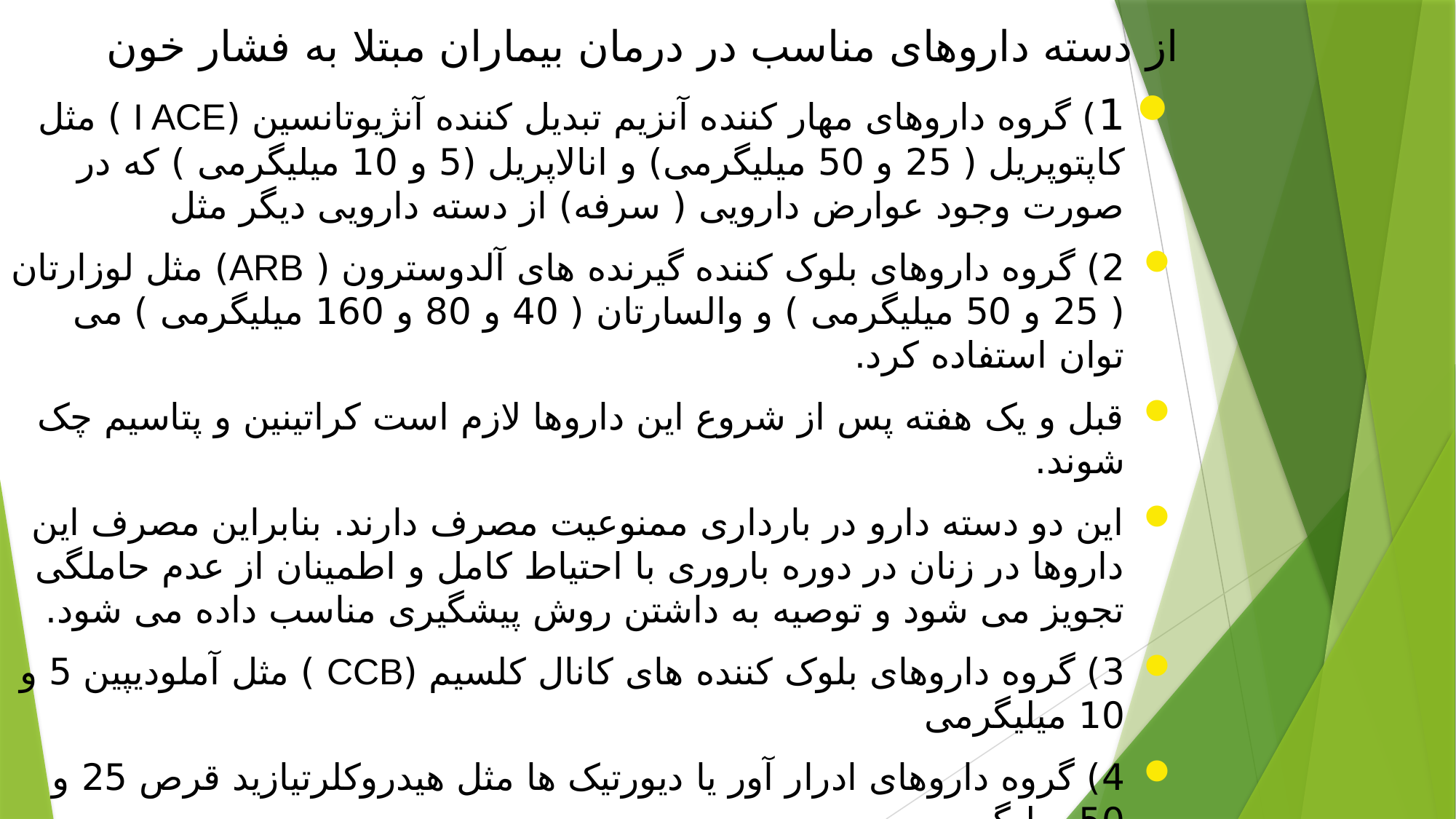

از دسته داروهای مناسب در درمان بیماران مبتلا به فشار خون
1) گروه داروهای مهار کننده آنزیم تبدیل کننده آنژیوتانسین (I ACE ) مثل کاپتوپریل ( 25 و 50 میلیگرمی) و انالاپریل (5 و 10 میلیگرمی ) که در صورت وجود عوارض دارویی ( سرفه) از دسته دارویی دیگر مثل
2) گروه داروهای بلوک کننده گیرنده های آلدوسترون ( ARB) مثل لوزارتان ( 25 و 50 میلیگرمی ) و والسارتان ( 40 و 80 و 160 میلیگرمی ) می توان استفاده کرد.
قبل و یک هفته پس از شروع این داروها لازم است کراتینین و پتاسیم چک شوند.
این دو دسته دارو در بارداری ممنوعیت مصرف دارند. بنابراین مصرف این داروها در زنان در دوره باروری با احتیاط کامل و اطمینان از عدم حاملگی تجویز می شود و توصیه به داشتن روش پیشگیری مناسب داده می شود.
3) گروه داروهای بلوک کننده های کانال کلسیم (CCB ) مثل آملودیپین 5 و 10 میلیگرمی
4) گروه داروهای ادرار آور یا دیورتیک ها مثل هیدروکلرتیازید قرص 25 و 50 میلیگرمی
5) گروه داروهای بتابلوکر مثل اتنولول 50 و 100 میلیگرمی، متورال 50 میلیگرمی، کارودیلول 6/5 و  12/5 و 25 میلیگرمی، بیزوپرولول 5 میلیگرمی (کنکور)